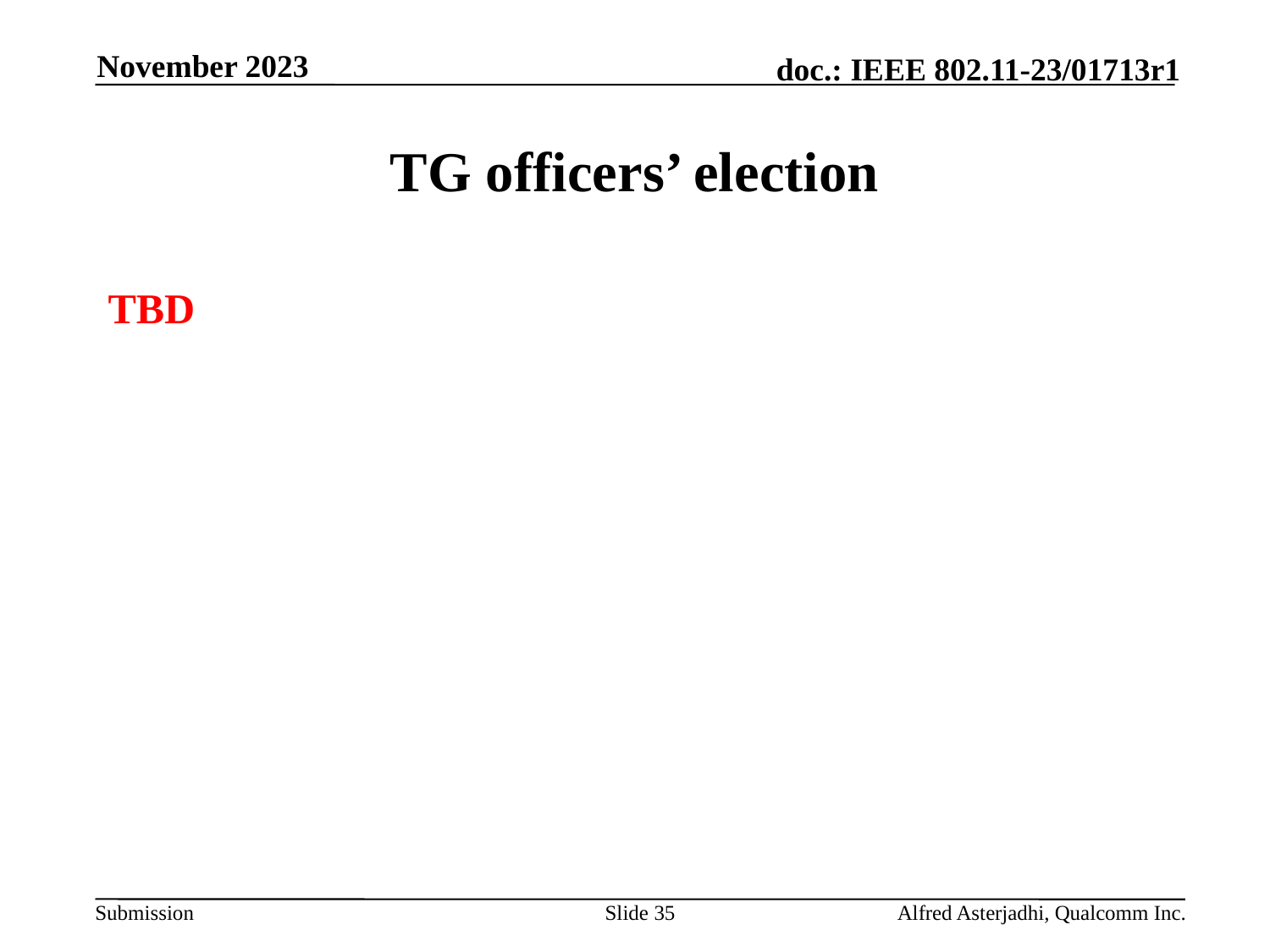

November 2023
# TG officers’ election
TBD
Slide 35
Alfred Asterjadhi, Qualcomm Inc.